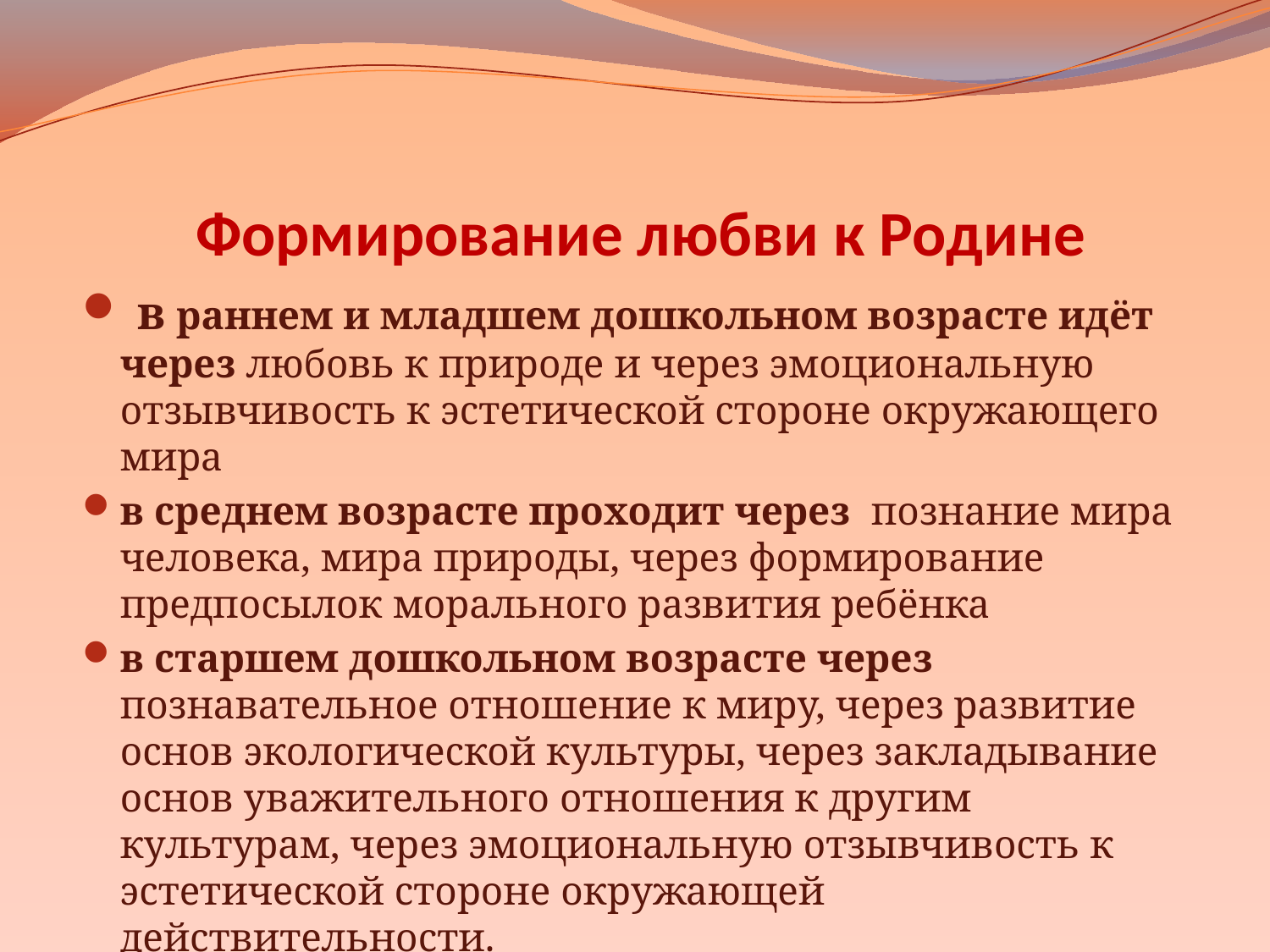

# Формирование любви к Родине
 в раннем и младшем дошкольном возрасте идёт через любовь к природе и через эмоциональную отзывчивость к эстетической стороне окружающего мира
в среднем возрасте проходит через  познание мира человека, мира природы, через формирование предпосылок морального развития ребёнка
в старшем дошкольном возрасте через познавательное отношение к миру, через развитие основ экологической культуры, через закладывание основ уважительного отношения к другим культурам, через эмоциональную отзывчивость к эстетической стороне окружающей действительности.